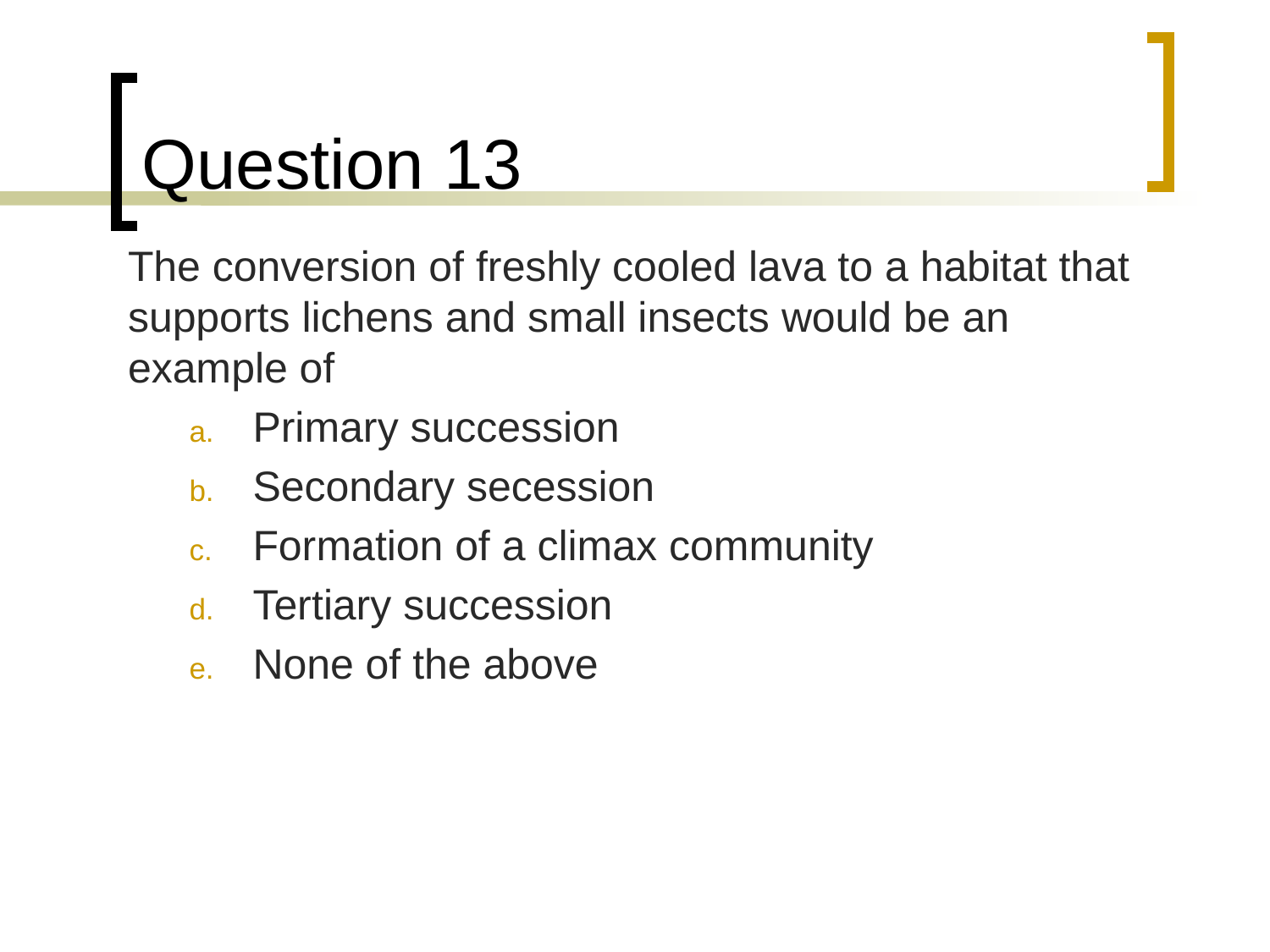

# Question 13
	The conversion of freshly cooled lava to a habitat that supports lichens and small insects would be an example of
Primary succession
Secondary secession
Formation of a climax community
Tertiary succession
None of the above